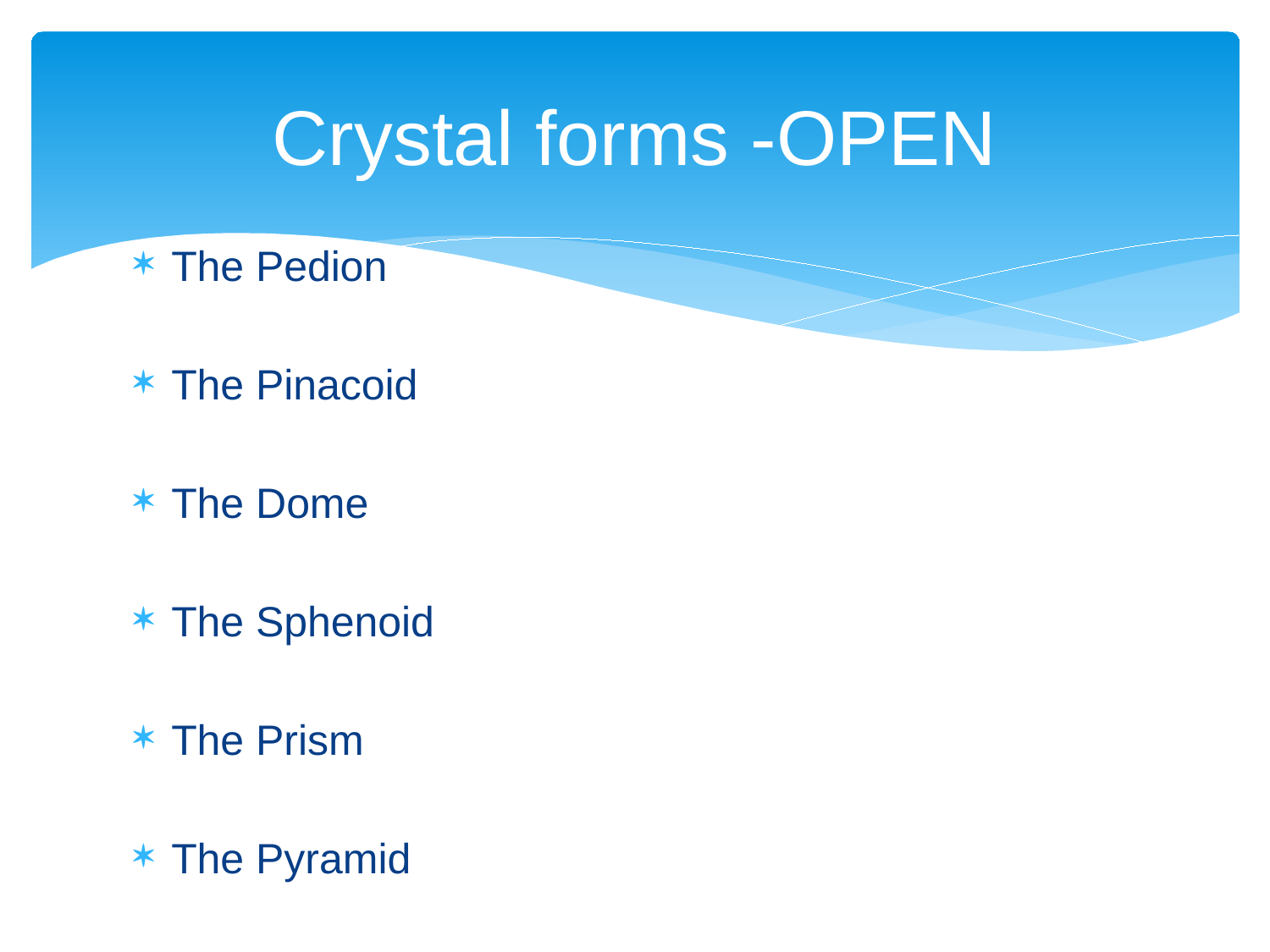

# Crystal forms -OPEN
The Pedion

The Pinacoid

The Dome

The Sphenoid

The Prism

The Pyramid